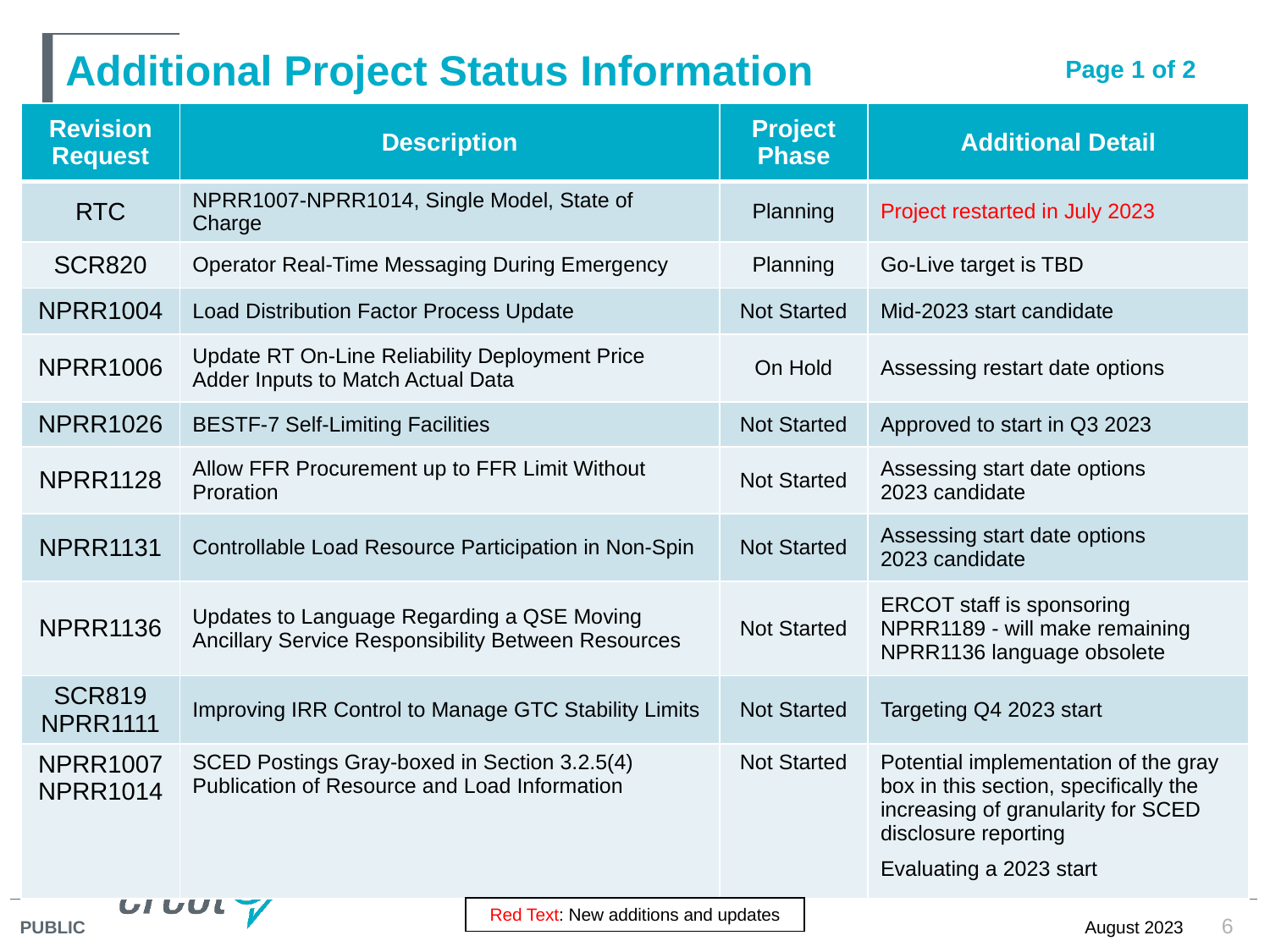

# Additional Project Status Information
Page 1 of 2
| Revision Request | Description | Project Phase | Additional Detail |
| --- | --- | --- | --- |
| RTC | NPRR1007-NPRR1014, Single Model, State of Charge | Planning | Project restarted in July 2023 |
| SCR820 | Operator Real-Time Messaging During Emergency | Planning | Go-Live target is TBD |
| NPRR1004 | Load Distribution Factor Process Update | Not Started | Mid-2023 start candidate |
| NPRR1006 | Update RT On-Line Reliability Deployment Price Adder Inputs to Match Actual Data | On Hold | Assessing restart date options |
| NPRR1026 | BESTF-7 Self-Limiting Facilities | Not Started | Approved to start in Q3 2023 |
| NPRR1128 | Allow FFR Procurement up to FFR Limit Without Proration | Not Started | Assessing start date options 2023 candidate |
| NPRR1131 | Controllable Load Resource Participation in Non-Spin | Not Started | Assessing start date options 2023 candidate |
| NPRR1136 | Updates to Language Regarding a QSE Moving Ancillary Service Responsibility Between Resources | Not Started | ERCOT staff is sponsoring NPRR1189 - will make remaining NPRR1136 language obsolete |
| SCR819 NPRR1111 | Improving IRR Control to Manage GTC Stability Limits | Not Started | Targeting Q4 2023 start |
| NPRR1007 NPRR1014 | SCED Postings Gray-boxed in Section 3.2.5(4) Publication of Resource and Load Information | Not Started | Potential implementation of the gray box in this section, specifically the increasing of granularity for SCED disclosure reporting Evaluating a 2023 start |
Red Text: New additions and updates
6